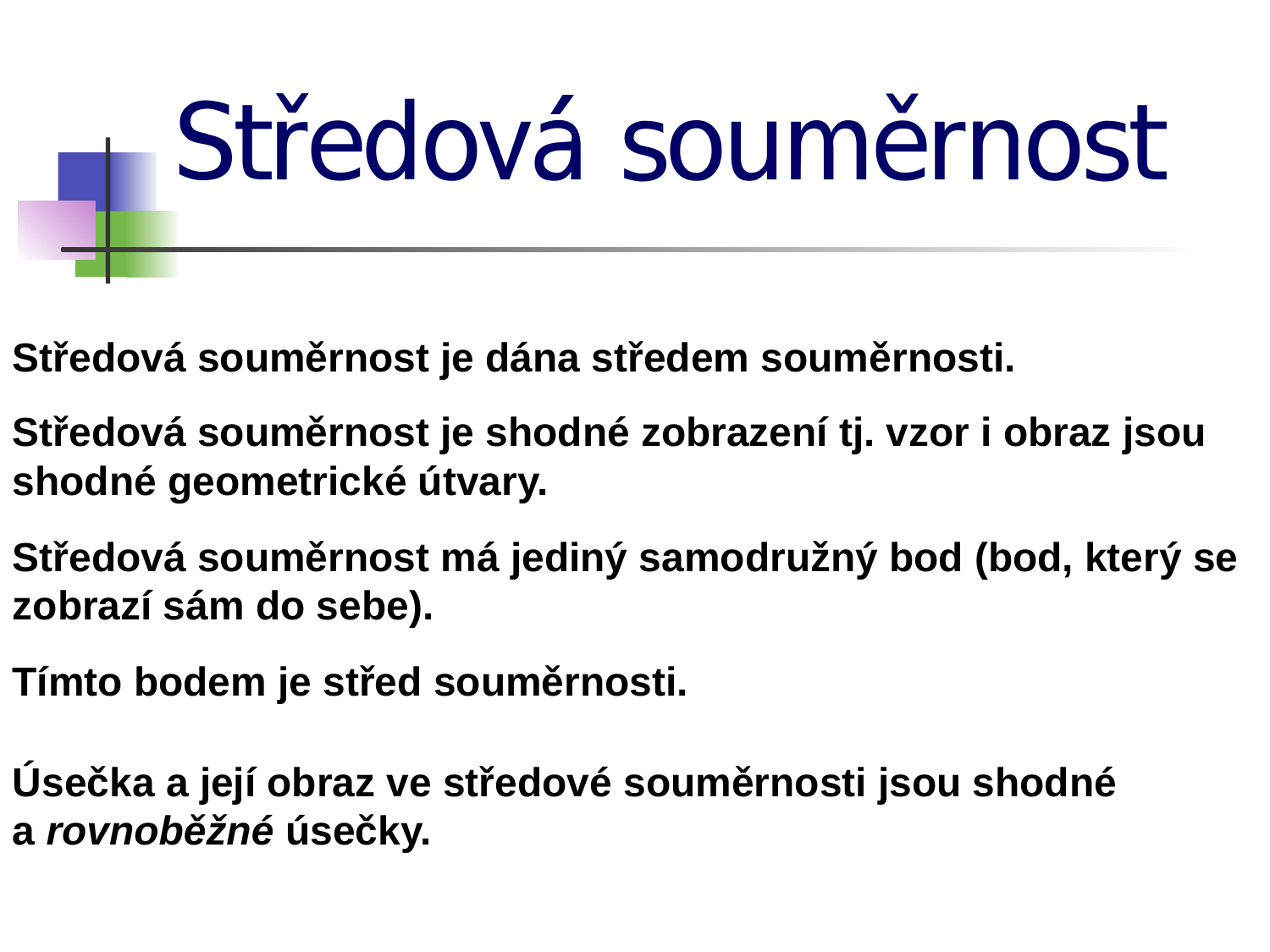

Středová souměrnost
Středová souměrnost je dána středem souměrnosti.
Středová souměrnost je shodné zobrazení tj. vzor i obraz jsou shodné geometrické útvary.
Středová souměrnost má jediný samodružný bod (bod, který se zobrazí sám do sebe).
Tímto bodem je střed souměrnosti.
Úsečka a její obraz ve středové souměrnosti jsou shodné
a rovnoběžné úsečky.